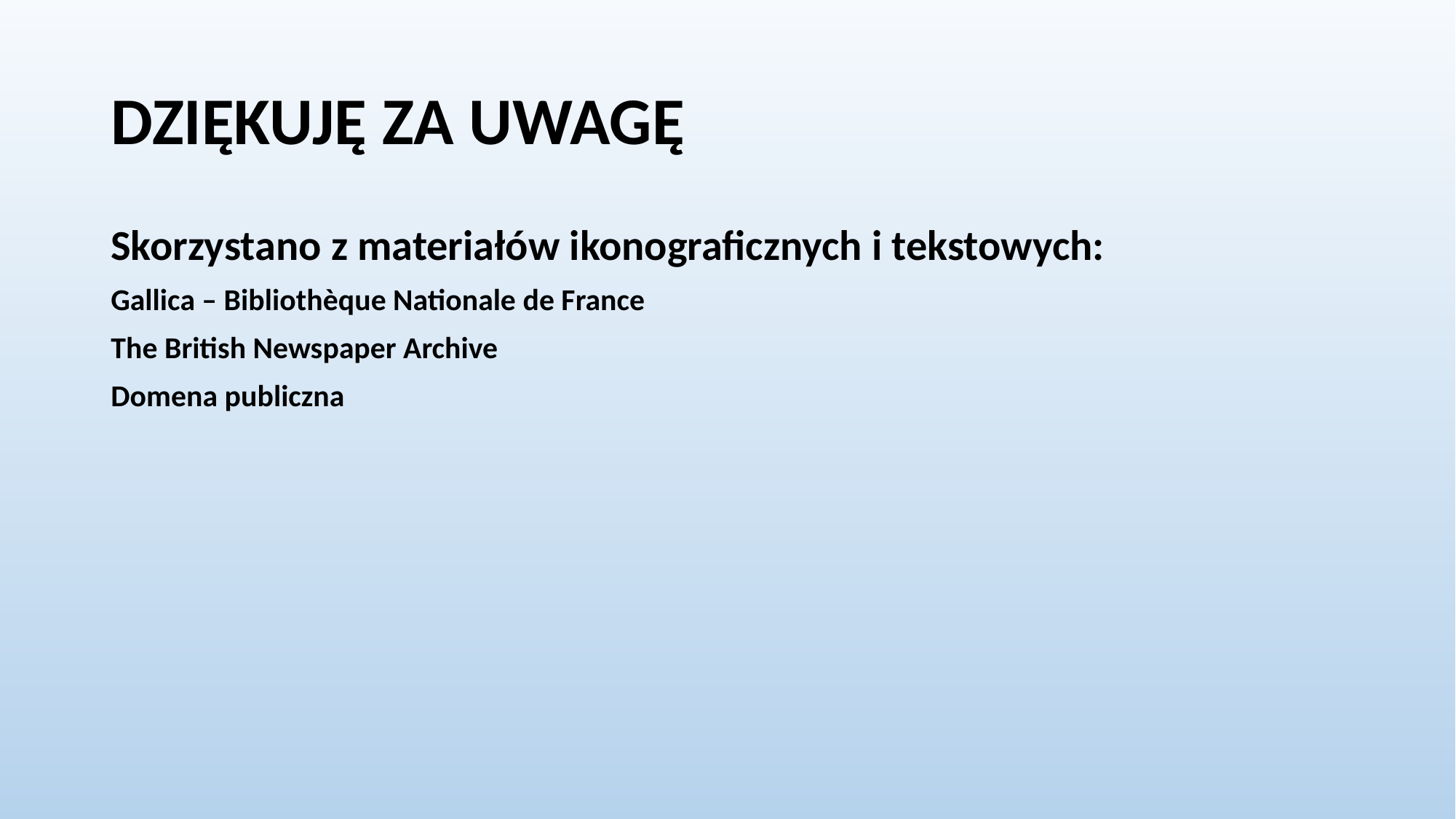

# DZIĘKUJĘ ZA UWAGĘ
Skorzystano z materiałów ikonograficznych i tekstowych:
Gallica – Bibliothèque Nationale de France
The British Newspaper Archive
Domena publiczna